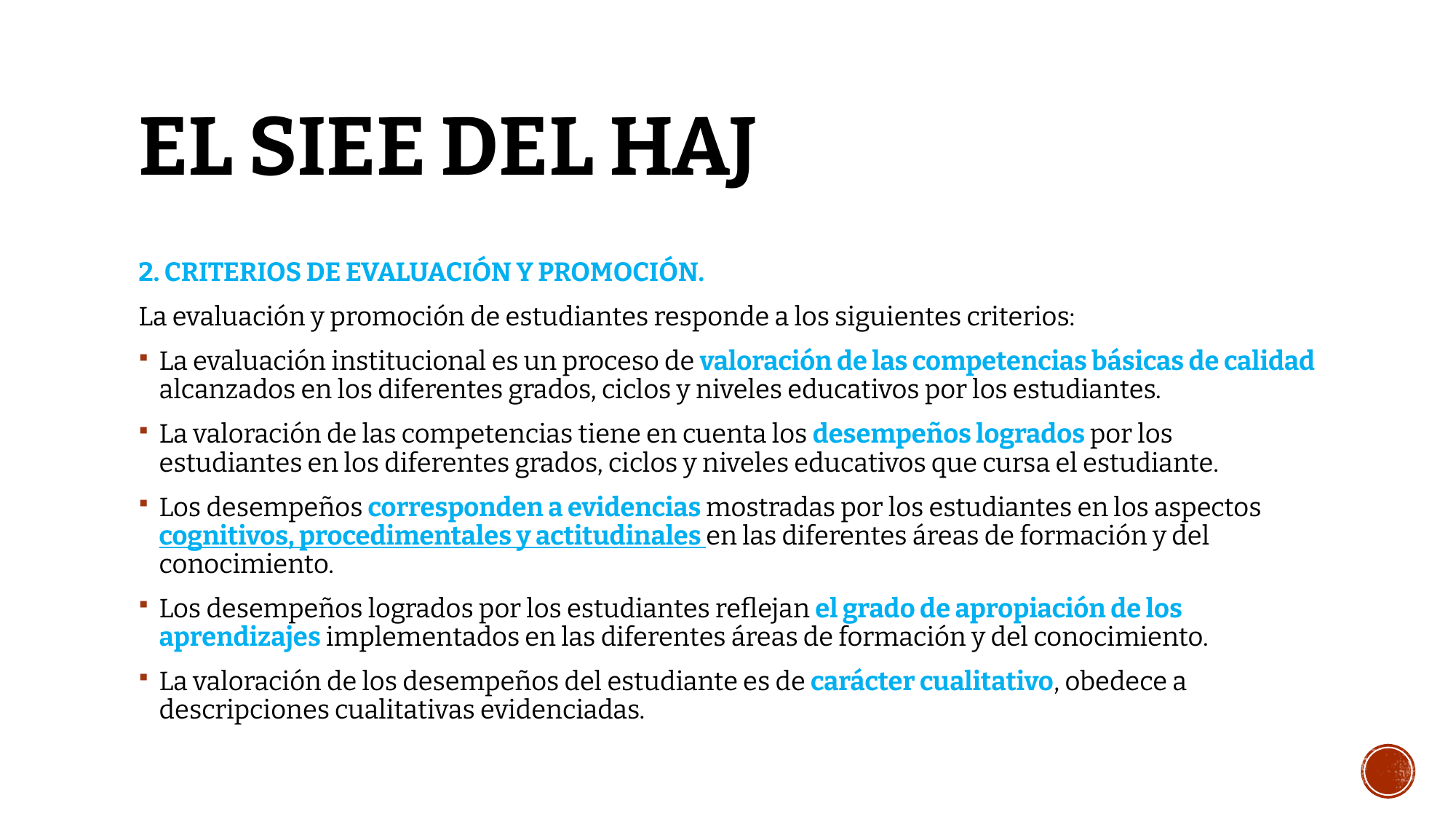

# EL SIEE DEL HAJ
2. CRITERIOS DE EVALUACIÓN Y PROMOCIÓN.
La evaluación y promoción de estudiantes responde a los siguientes criterios:
La evaluación institucional es un proceso de valoración de las competencias básicas de calidad alcanzados en los diferentes grados, ciclos y niveles educativos por los estudiantes.
La valoración de las competencias tiene en cuenta los desempeños logrados por los estudiantes en los diferentes grados, ciclos y niveles educativos que cursa el estudiante.
Los desempeños corresponden a evidencias mostradas por los estudiantes en los aspectos cognitivos, procedimentales y actitudinales en las diferentes áreas de formación y del conocimiento.
Los desempeños logrados por los estudiantes reflejan el grado de apropiación de los aprendizajes implementados en las diferentes áreas de formación y del conocimiento.
La valoración de los desempeños del estudiante es de carácter cualitativo, obedece a descripciones cualitativas evidenciadas.